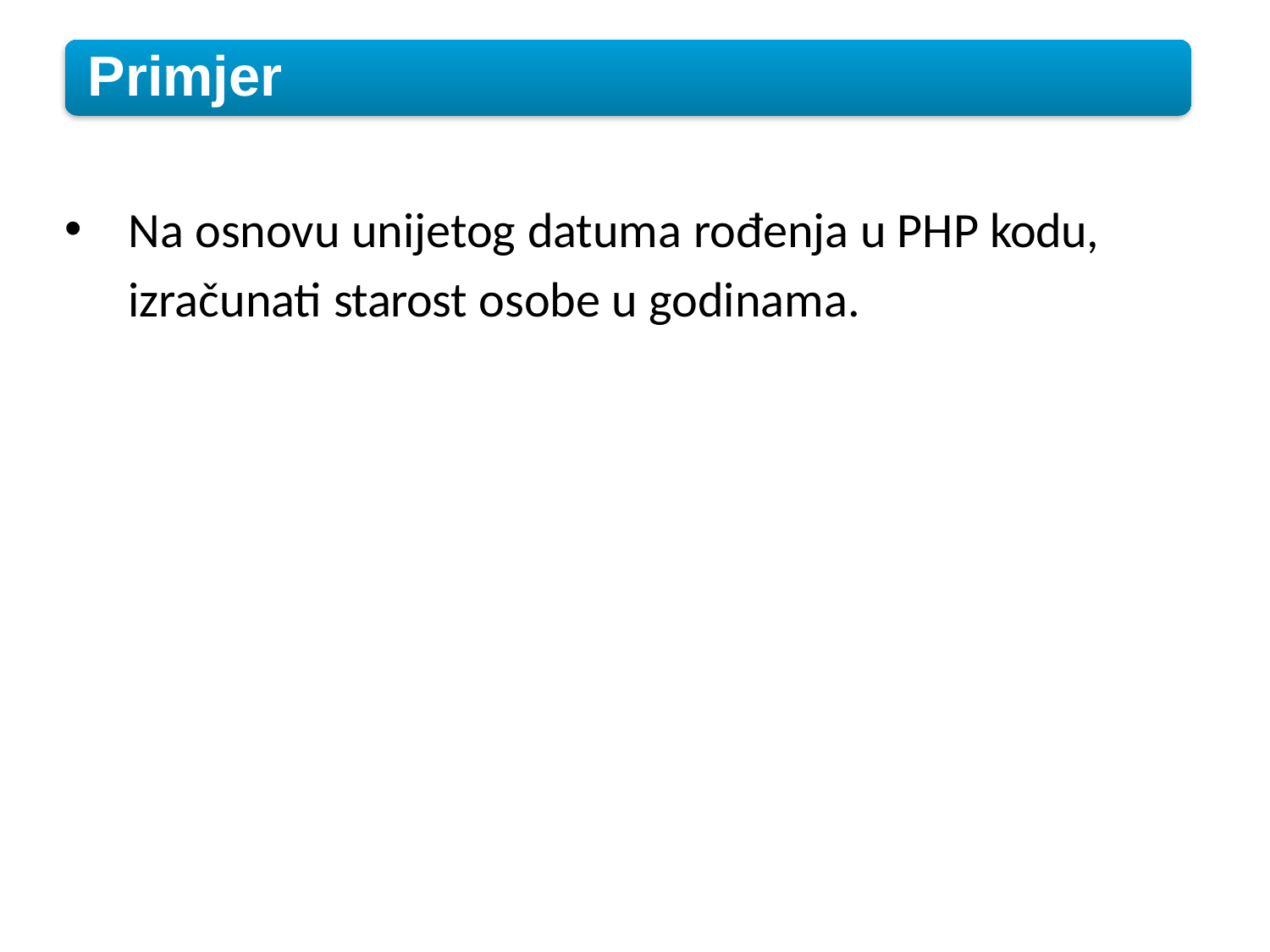

Primjer
Na osnovu unijetog datuma rođenja u PHP kodu, izračunati starost osobe u godinama.